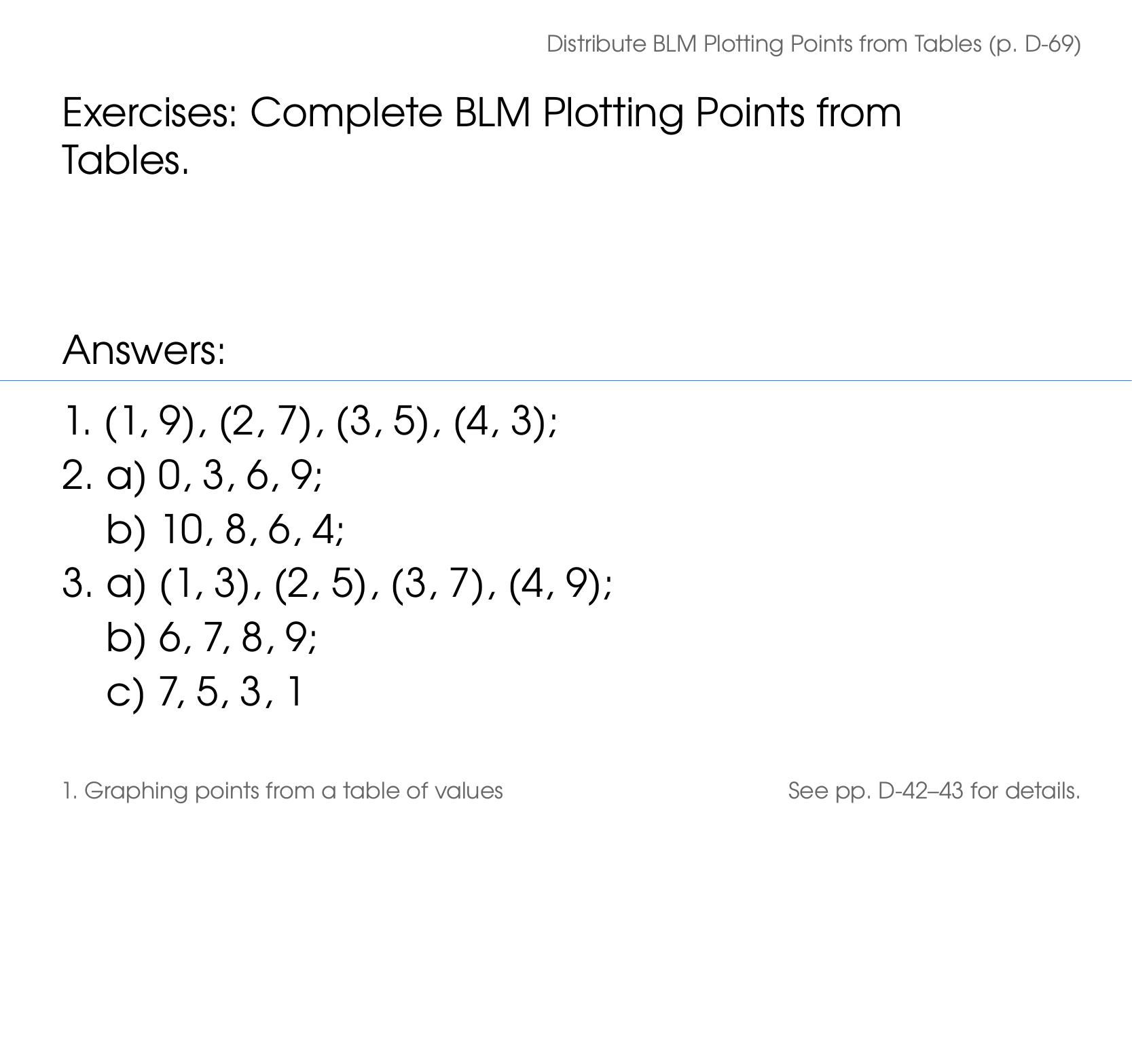

Distribute BLM Plotting Points from Tables (p. D-69)
Exercises: Complete BLM Plotting Points from Tables.

Answers:
1. (1, 9), (2, 7), (3, 5), (4, 3);
2. a) 0, 3, 6, 9;
    b) 10, 8, 6, 4;
3. a) (1, 3), (2, 5), (3, 7), (4, 9);
    b) 6, 7, 8, 9;
    c) 7, 5, 3, 1
1. Graphing points from a table of values
See pp. D-42–43 for details.